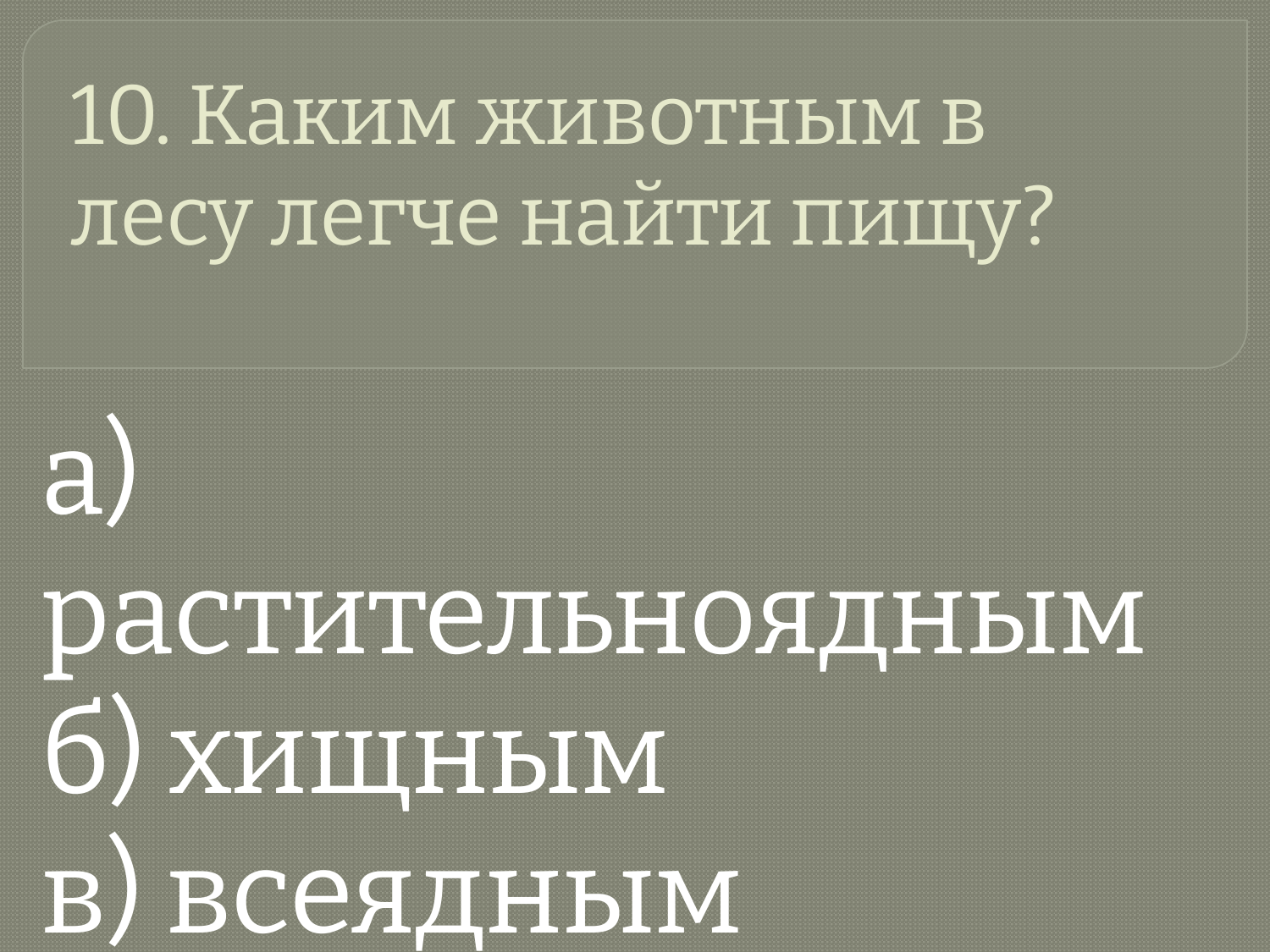

# 10. Каким животным в лесу легче найти пищу?
а) растительноядным
б) хищным
в) всеядным